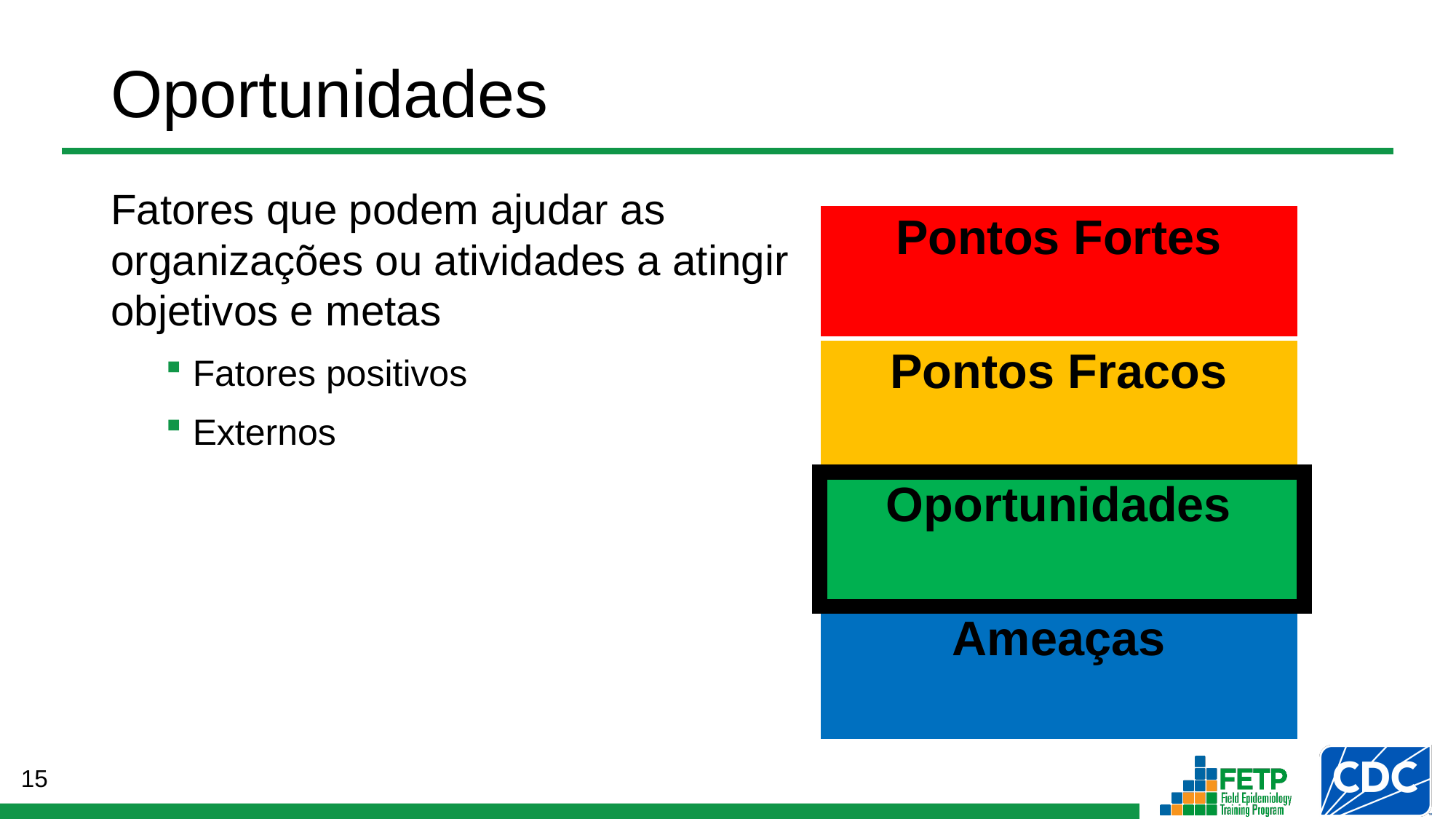

# Oportunidades
Fatores que podem ajudar as organizações ou atividades a atingir objetivos e metas
Fatores positivos
Externos
| Pontos Fortes |
| --- |
| Pontos Fracos |
| Oportunidades |
| Ameaças |